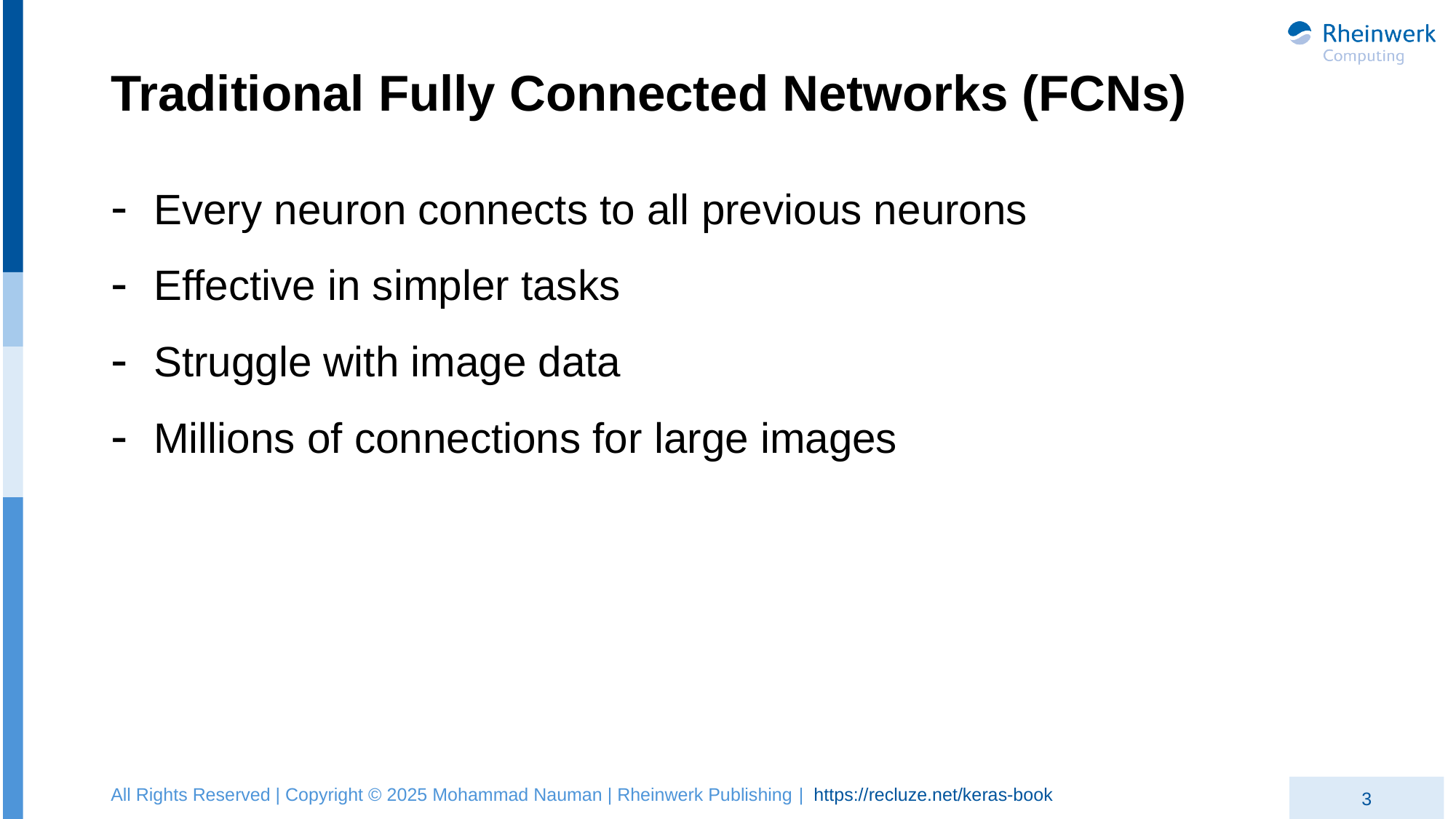

# Traditional Fully Connected Networks (FCNs)
Every neuron connects to all previous neurons
Effective in simpler tasks
Struggle with image data
Millions of connections for large images